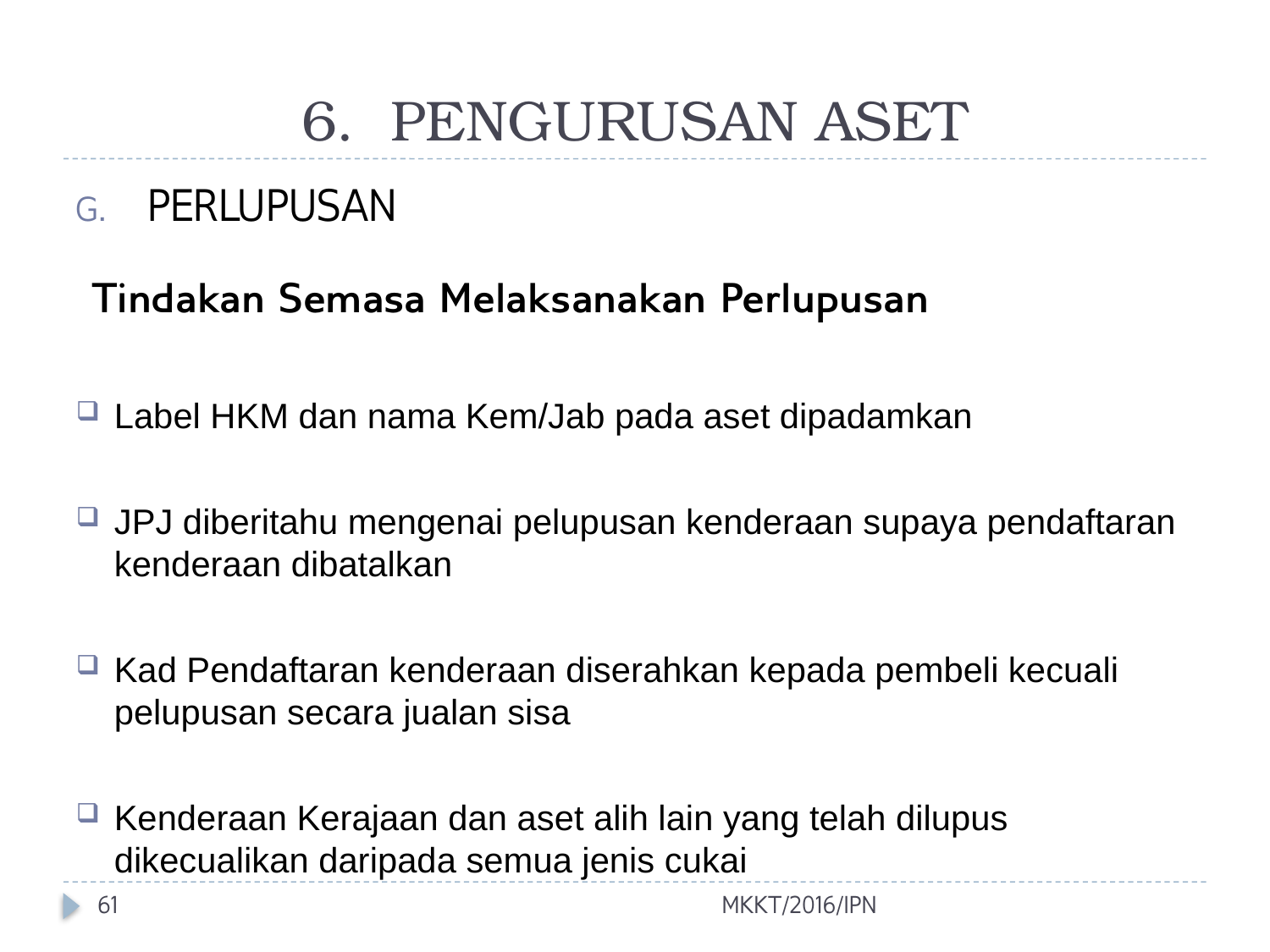

# 6.  PENGURUSAN ASET
PERLUPUSAN
Tindakan Semasa Melaksanakan Perlupusan

Label HKM dan nama Kem/Jab pada aset dipadamkan

JPJ diberitahu mengenai pelupusan kenderaan supaya pendaftaran kenderaan dibatalkan

Kad Pendaftaran kenderaan diserahkan kepada pembeli kecuali pelupusan secara jualan sisa

Kenderaan Kerajaan dan aset alih lain yang telah dilupus dikecualikan daripada semua jenis cukai
61
MKKT/2016/IPN